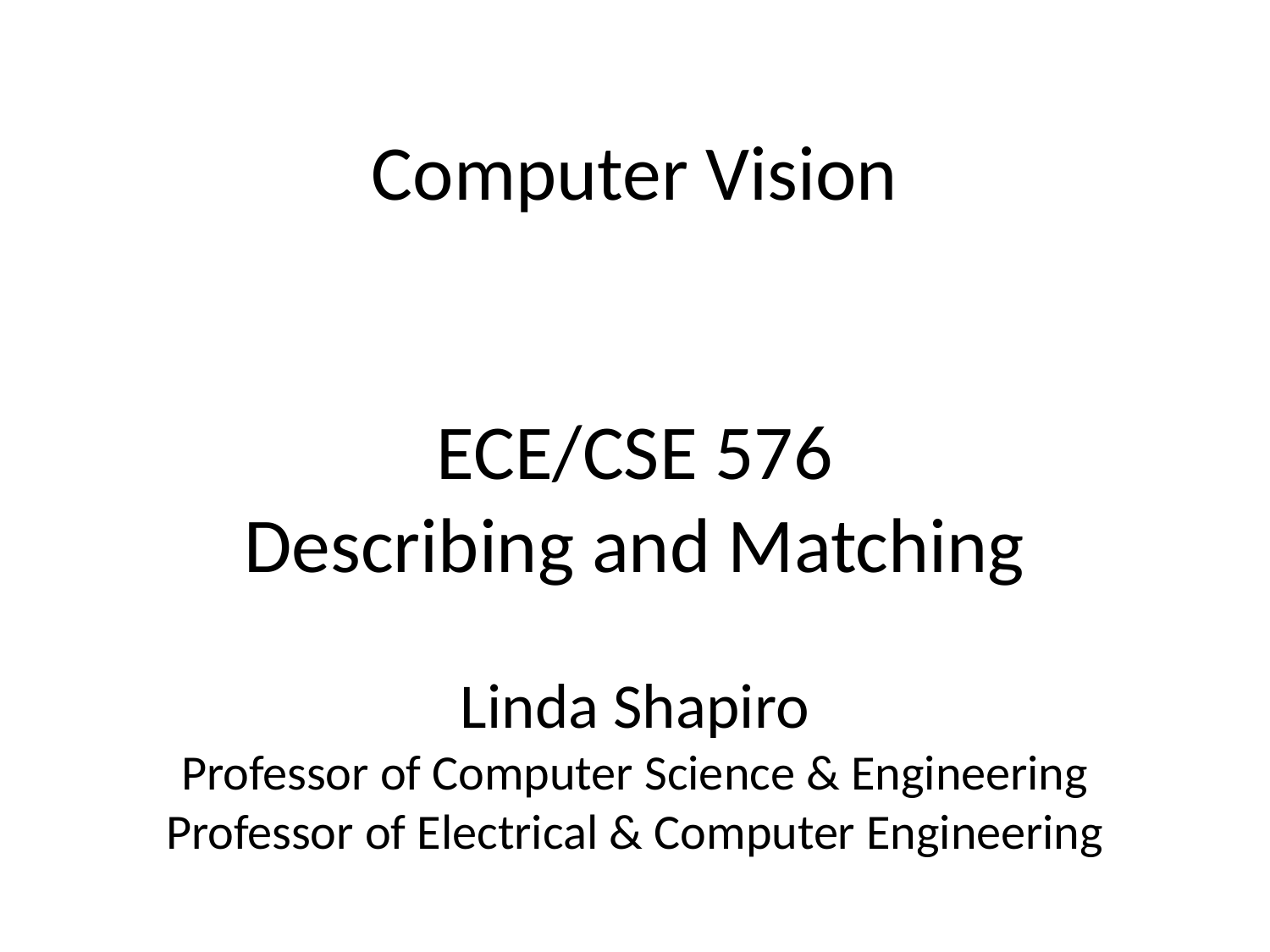

# Computer Vision ECE/CSE 576 Describing and Matching Linda Shapiro Professor of Computer Science & Engineering Professor of Electrical & Computer Engineering